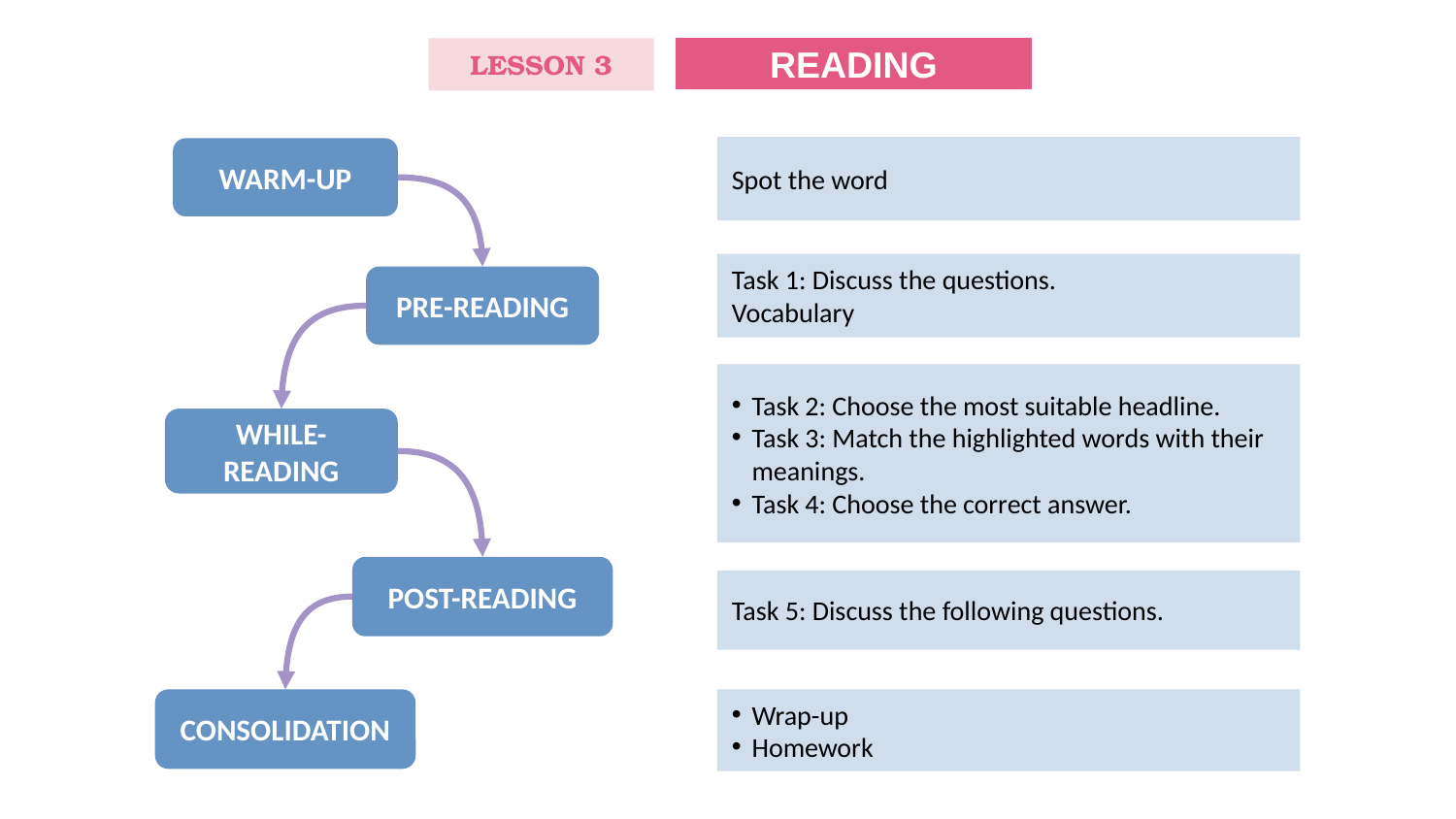

READING
LESSON 3
Spot the word
WARM-UP
Task 1: Discuss the questions.
Vocabulary
PRE-READING
Task 2: Choose the most suitable headline.
Task 3: Match the highlighted words with their meanings.
Task 4: Choose the correct answer.
WHILE-READING
POST-READING
Task 5: Discuss the following questions.
CONSOLIDATION
Wrap-up
Homework